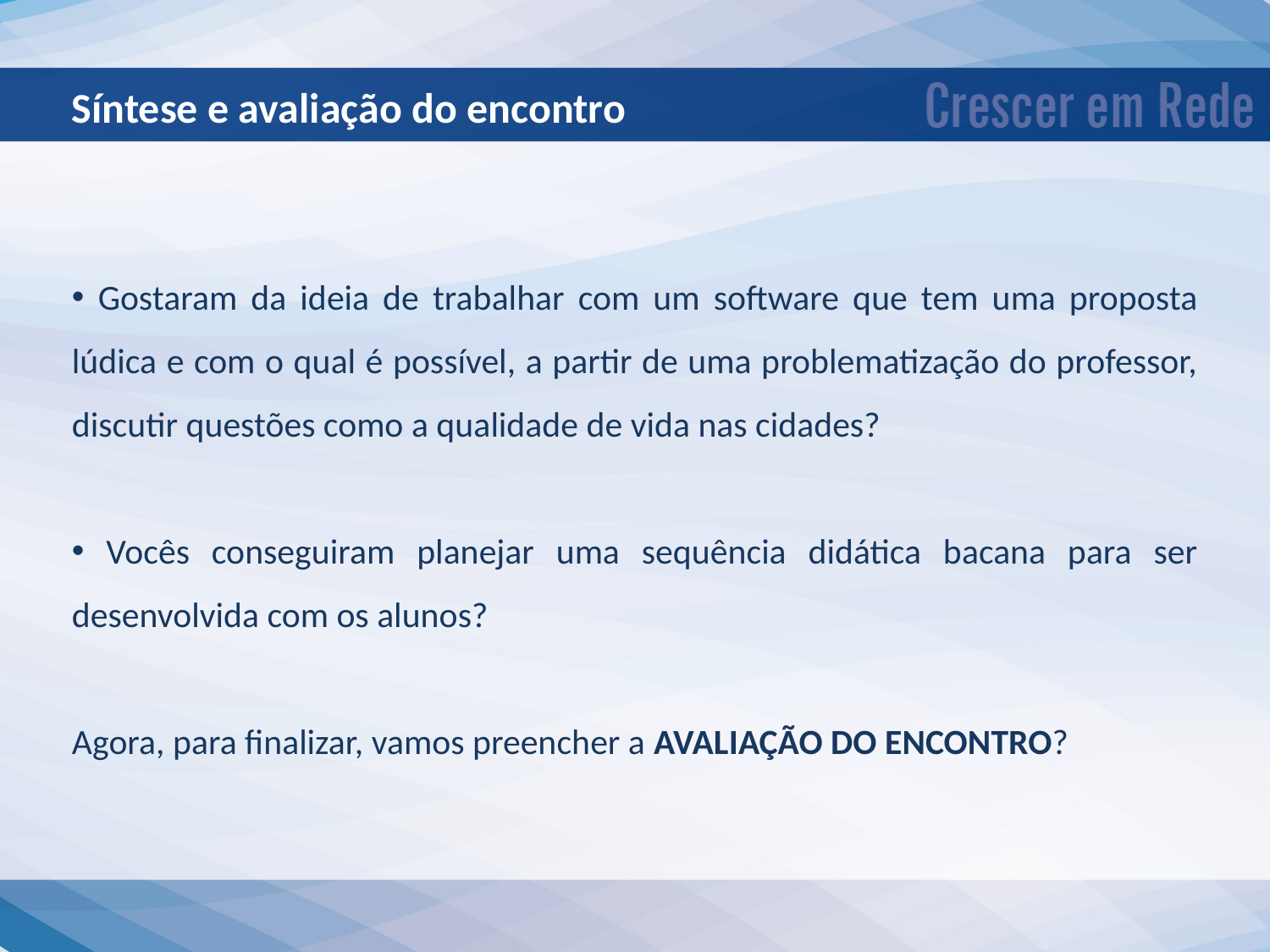

Síntese e avaliação do encontro

 Gostaram da ideia de trabalhar com um software que tem uma proposta lúdica e com o qual é possível, a partir de uma problematização do professor, discutir questões como a qualidade de vida nas cidades?

 Vocês conseguiram planejar uma sequência didática bacana para ser desenvolvida com os alunos?

Agora, para finalizar, vamos preencher a AVALIAÇÃO DO ENCONTRO?